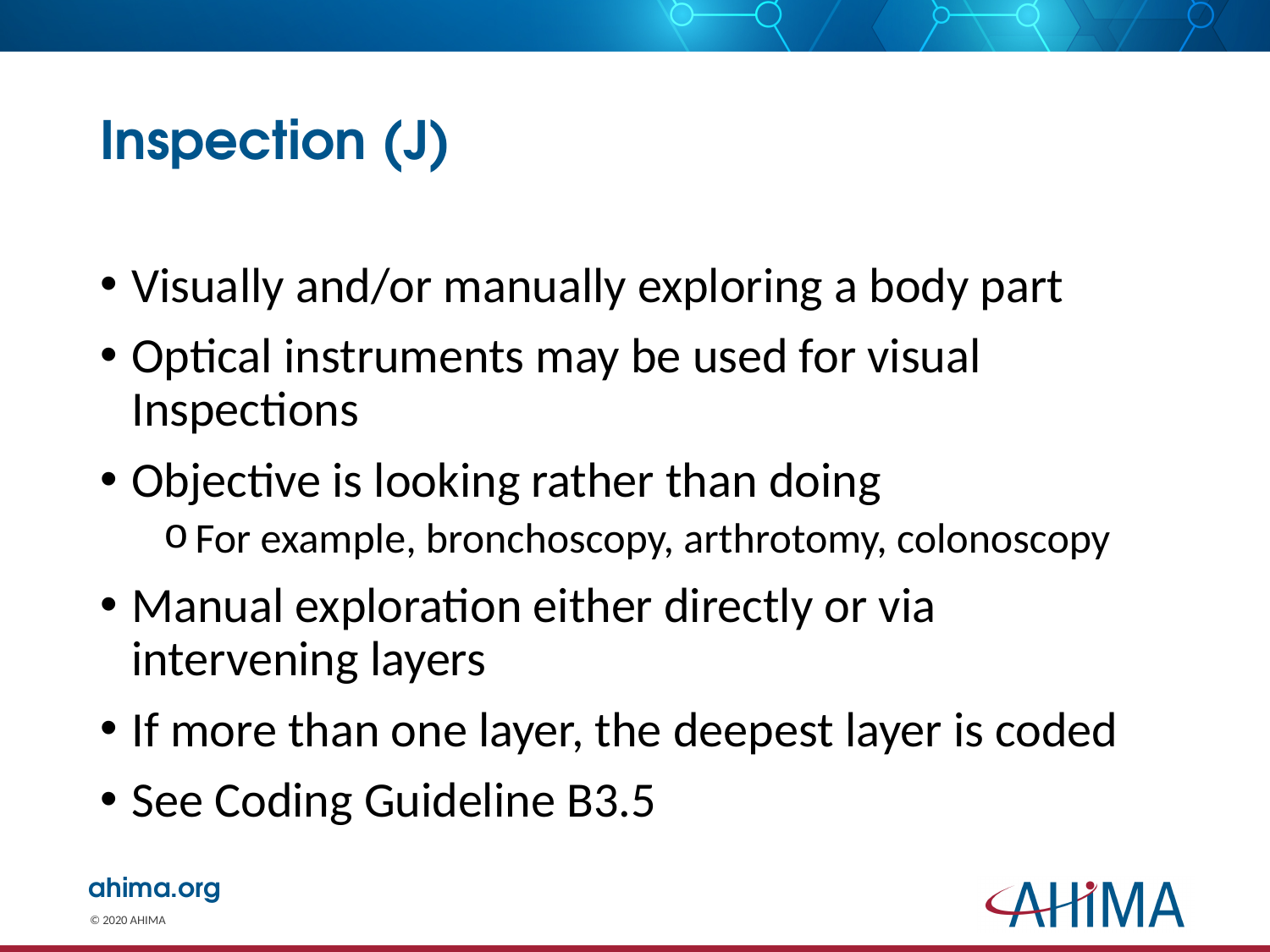

# Inspection (J)
Visually and/or manually exploring a body part
Optical instruments may be used for visual Inspections
Objective is looking rather than doing
For example, bronchoscopy, arthrotomy, colonoscopy
Manual exploration either directly or via intervening layers
If more than one layer, the deepest layer is coded
See Coding Guideline B3.5